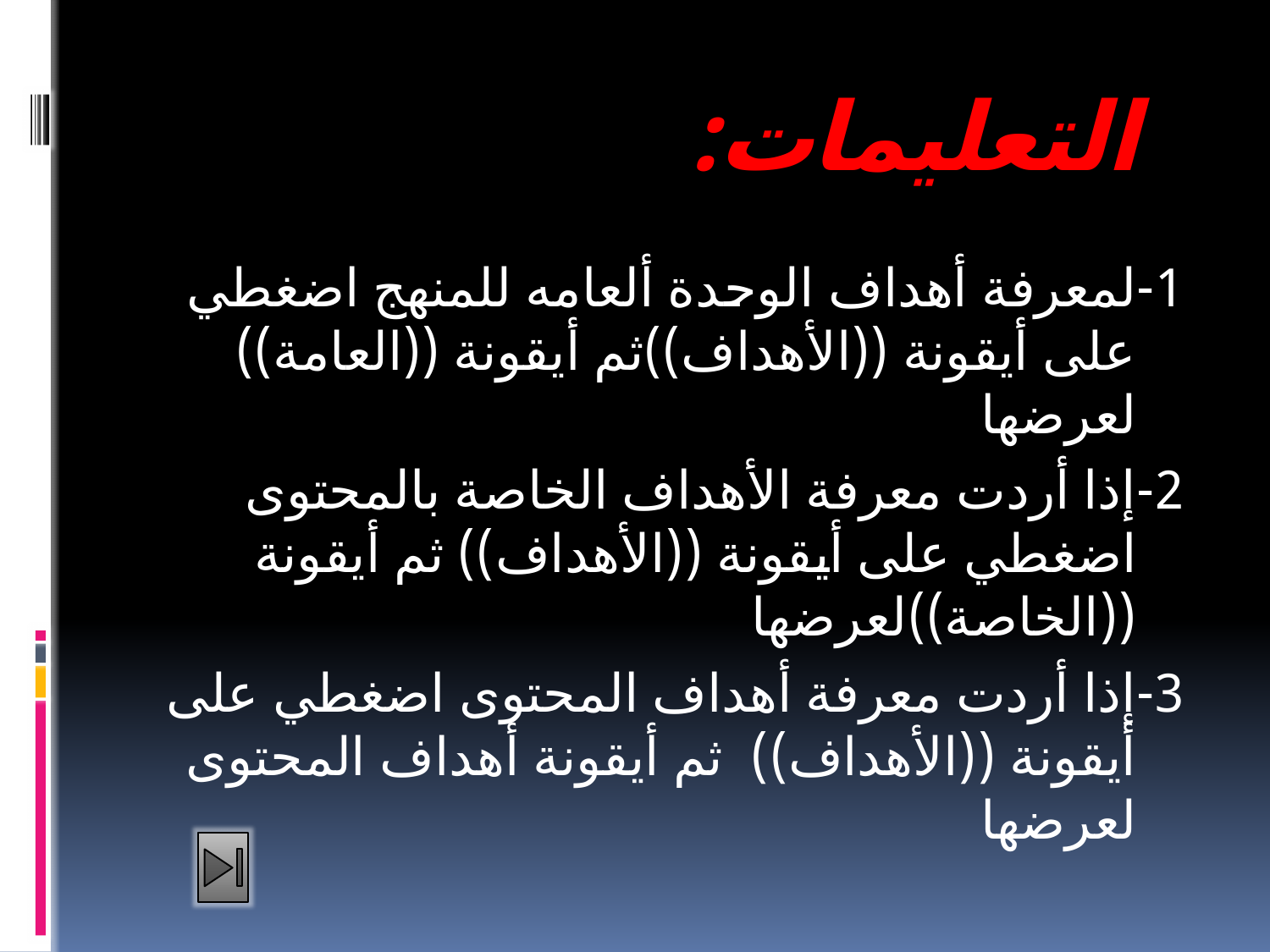

# التعليمات:
1-لمعرفة أهداف الوحدة ألعامه للمنهج اضغطي على أيقونة ((الأهداف))ثم أيقونة ((العامة)) لعرضها
2-إذا أردت معرفة الأهداف الخاصة بالمحتوى اضغطي على أيقونة ((الأهداف)) ثم أيقونة ((الخاصة))لعرضها
3-إذا أردت معرفة أهداف المحتوى اضغطي على أيقونة ((الأهداف))  ثم أيقونة أهداف المحتوى لعرضها